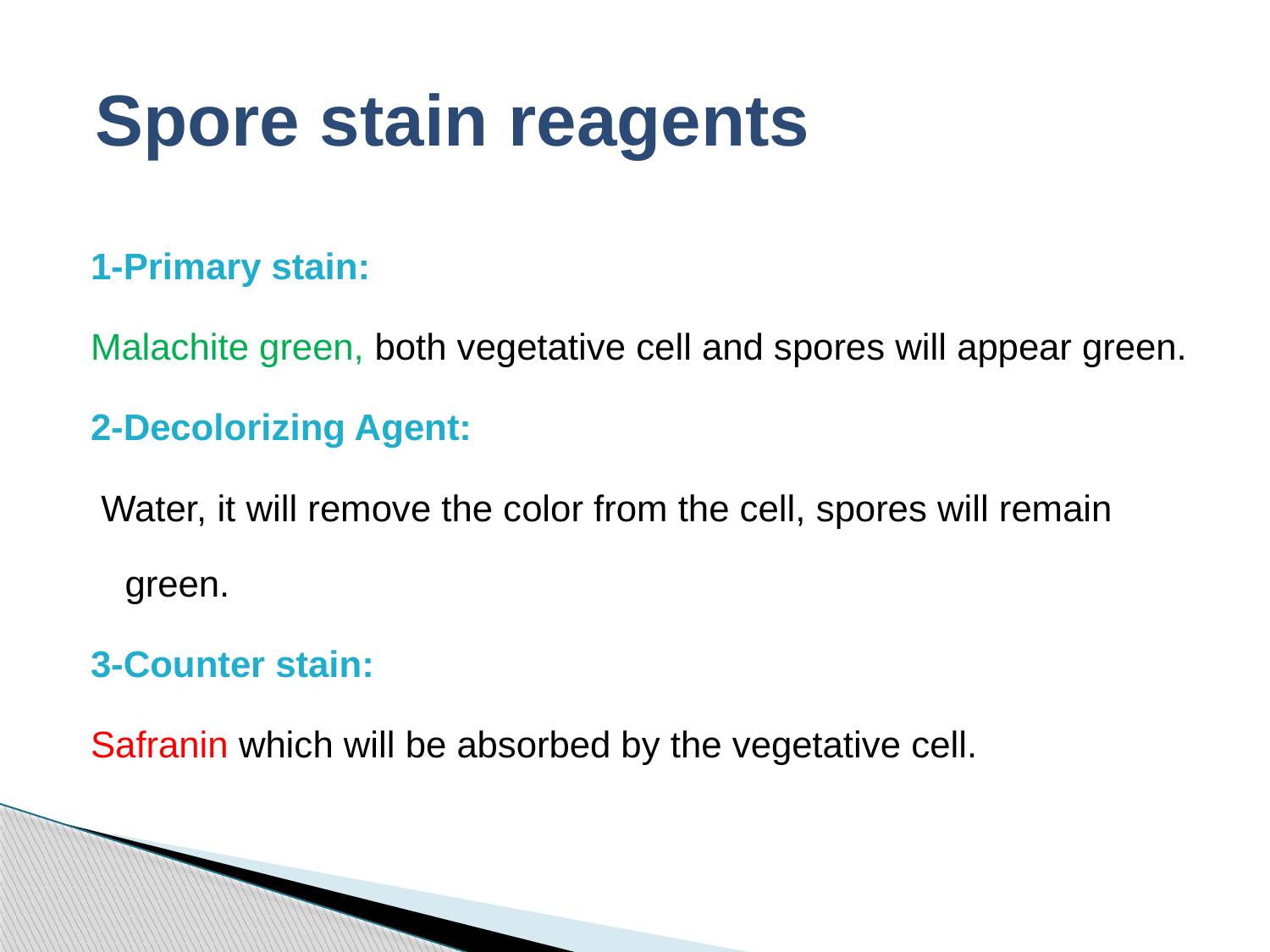

# Spore stain reagents
1-Primary stain:
Malachite green, both vegetative cell and spores will appear green.
2-Decolorizing Agent:
 Water, it will remove the color from the cell, spores will remain green.
3-Counter stain:
Safranin which will be absorbed by the vegetative cell.